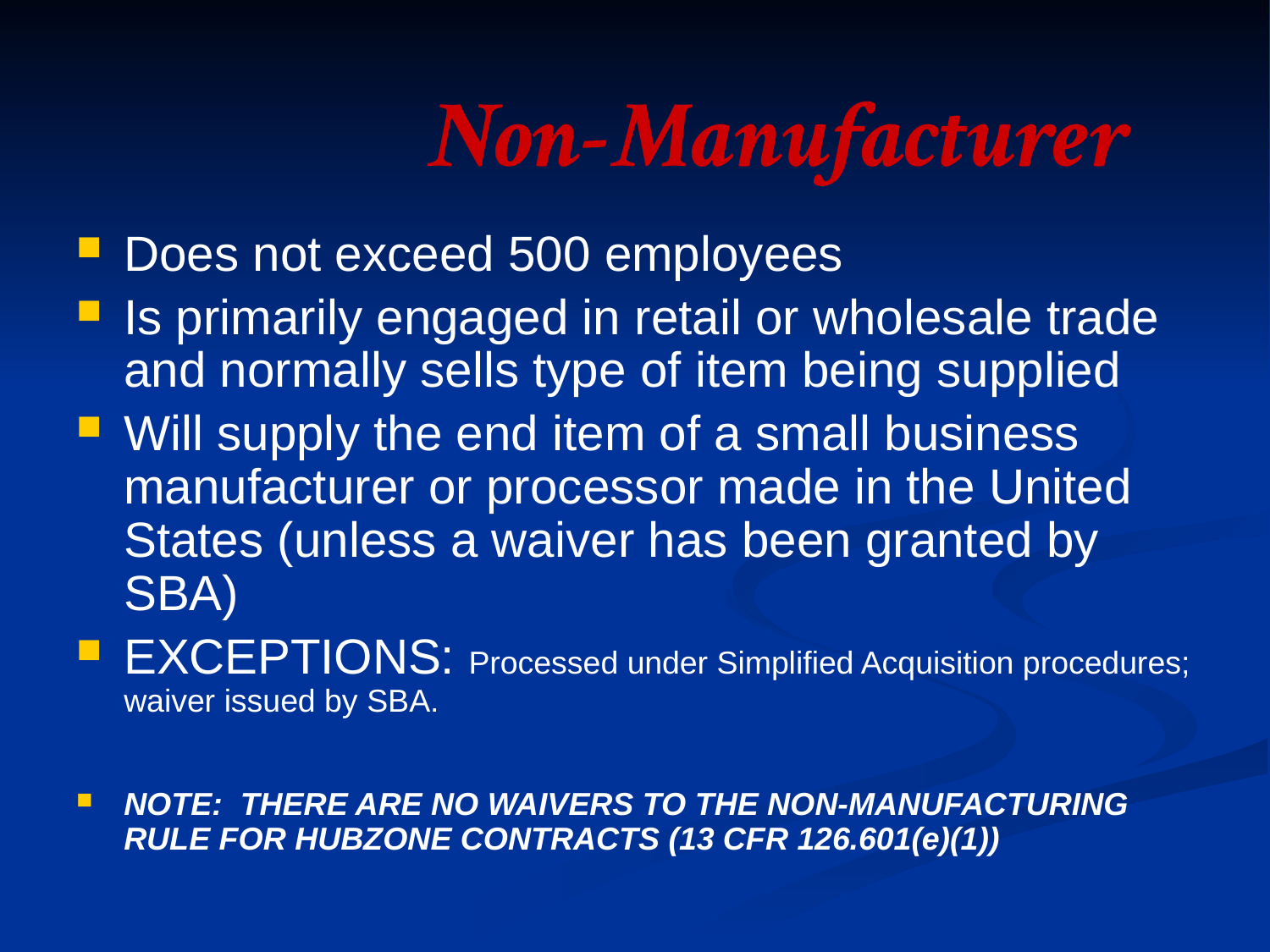

# Non-Manufacturer
Does not exceed 500 employees
Is primarily engaged in retail or wholesale trade and normally sells type of item being supplied
Will supply the end item of a small business manufacturer or processor made in the United States (unless a waiver has been granted by SBA)
EXCEPTIONS: Processed under Simplified Acquisition procedures; waiver issued by SBA.

NOTE:  THERE ARE NO WAIVERS TO THE NON-MANUFACTURING RULE FOR HUBZONE CONTRACTS (13 CFR 126.601(e)(1))